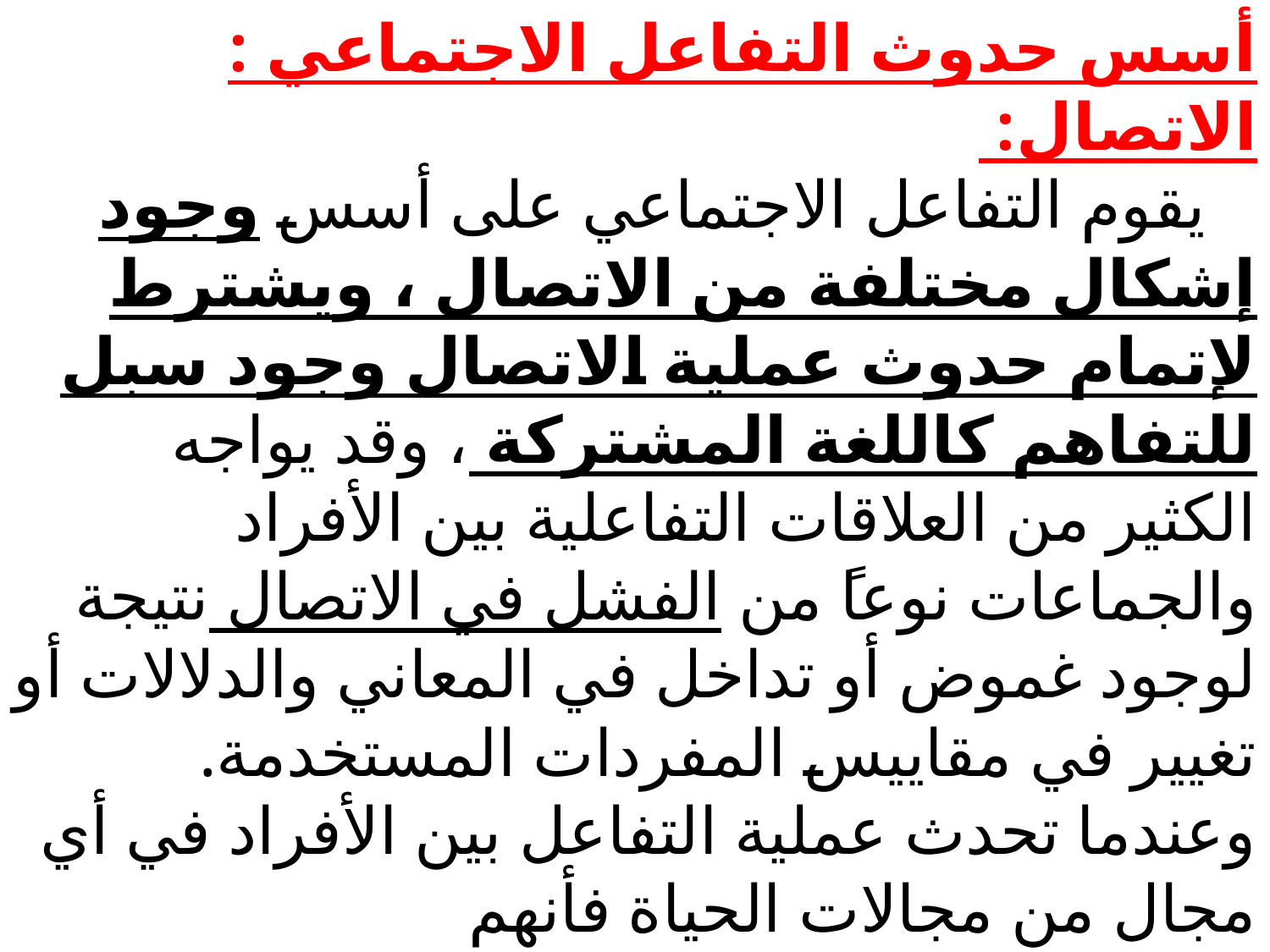

# أسس حدوث التفاعل الاجتماعي : الاتصال: يقوم التفاعل الاجتماعي على أسس وجود إشكال مختلفة من الاتصال ، ويشترط لإتمام حدوث عملية الاتصال وجود سبل للتفاهم كاللغة المشتركة ، وقد يواجه الكثير من العلاقات التفاعلية بين الأفراد والجماعات نوعاً من الفشل في الاتصال نتيجة لوجود غموض أو تداخل في المعاني والدلالات أو تغيير في مقاييس المفردات المستخدمة. وعندما تحدث عملية التفاعل بين الأفراد في أي مجال من مجالات الحياة فأنهم